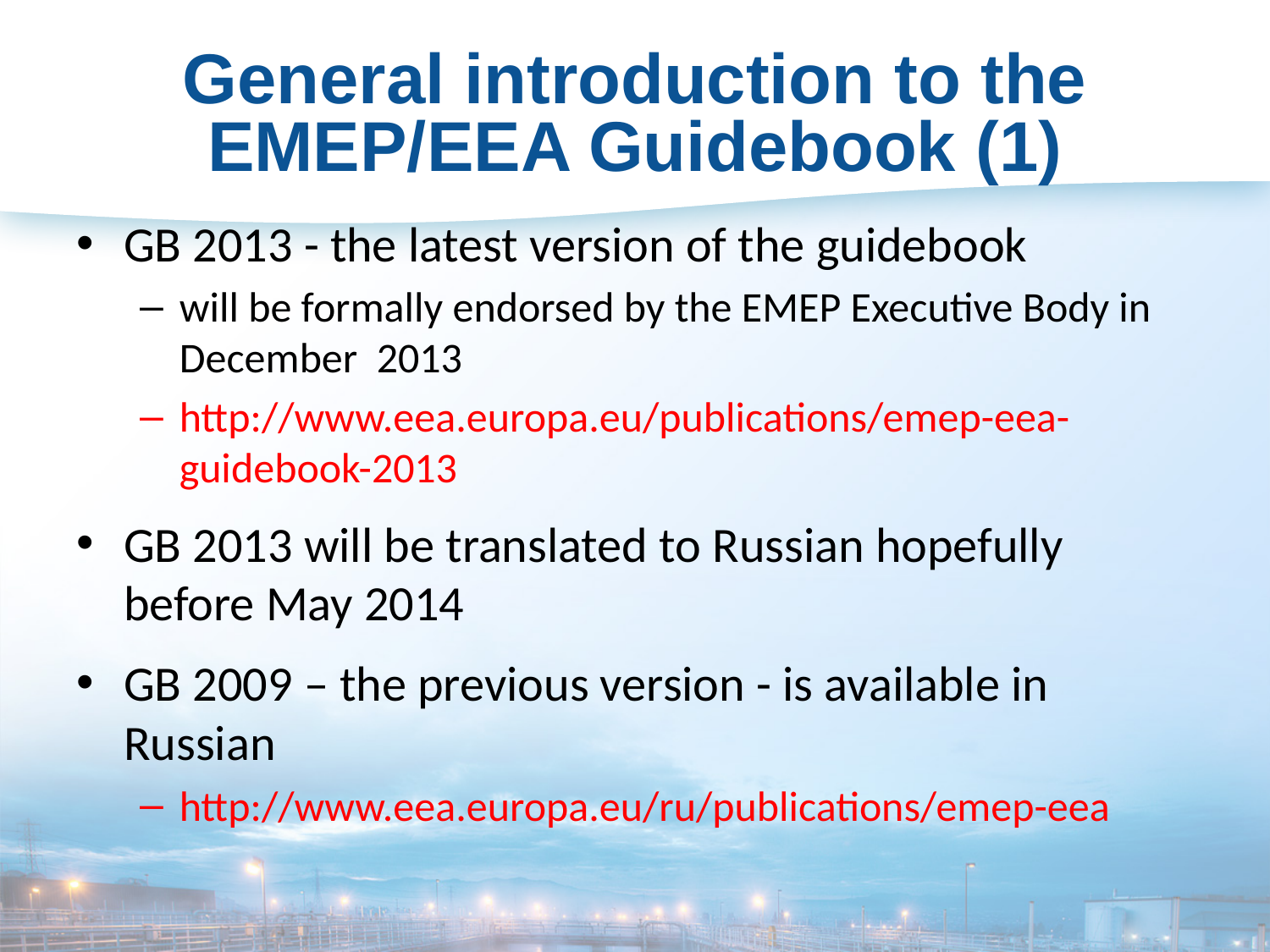

# General introduction to the EMEP/EEA Guidebook (1)
GB 2013 - the latest version of the guidebook
will be formally endorsed by the EMEP Executive Body in December  2013
http://www.eea.europa.eu/publications/emep-eea-guidebook-2013
GB 2013 will be translated to Russian hopefully before May 2014
GB 2009 – the previous version - is available in Russian
http://www.eea.europa.eu/ru/publications/emep-eea